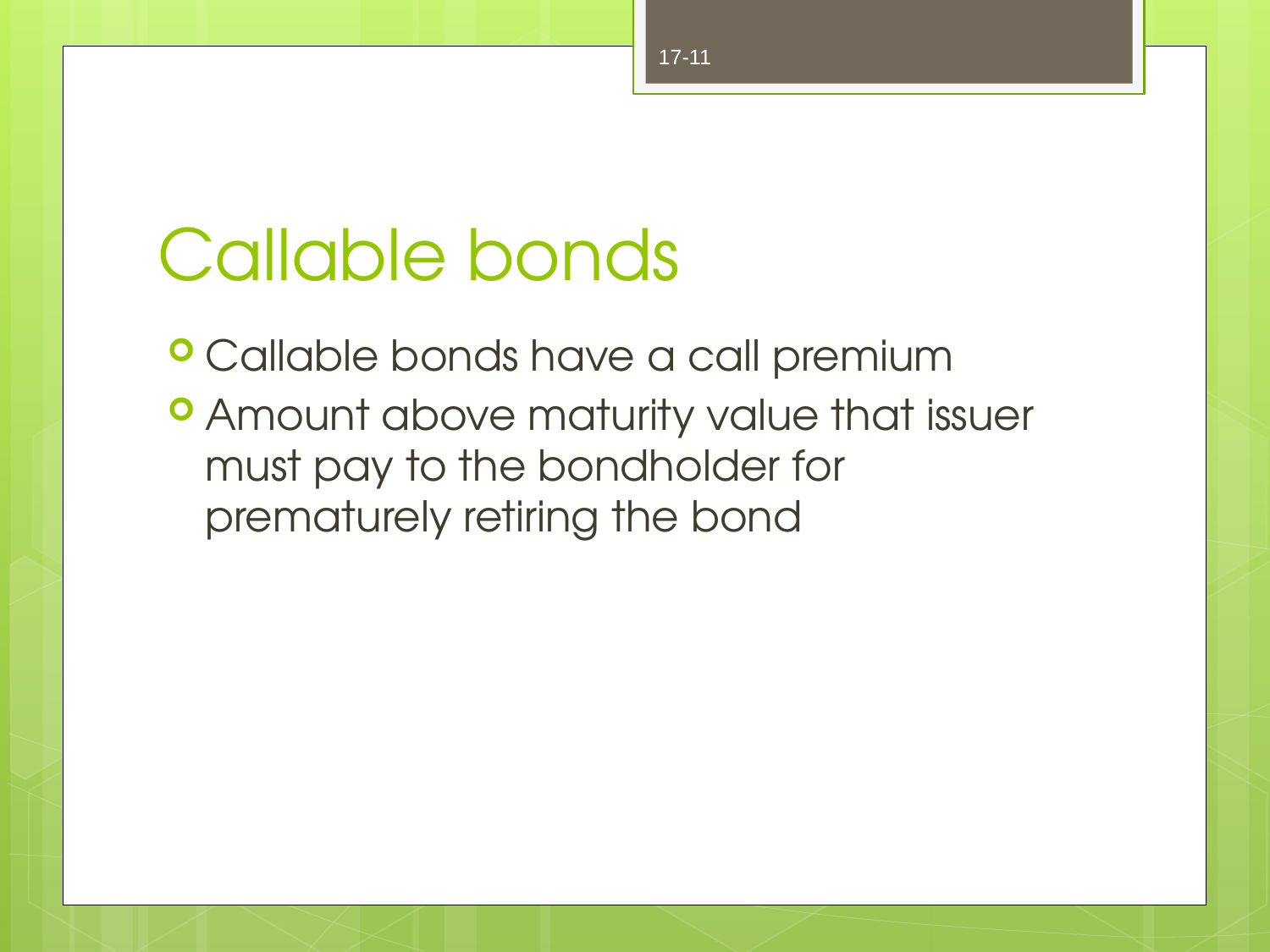

17-11
# Callable bonds
Callable bonds have a call premium
Amount above maturity value that issuer must pay to the bondholder for prematurely retiring the bond